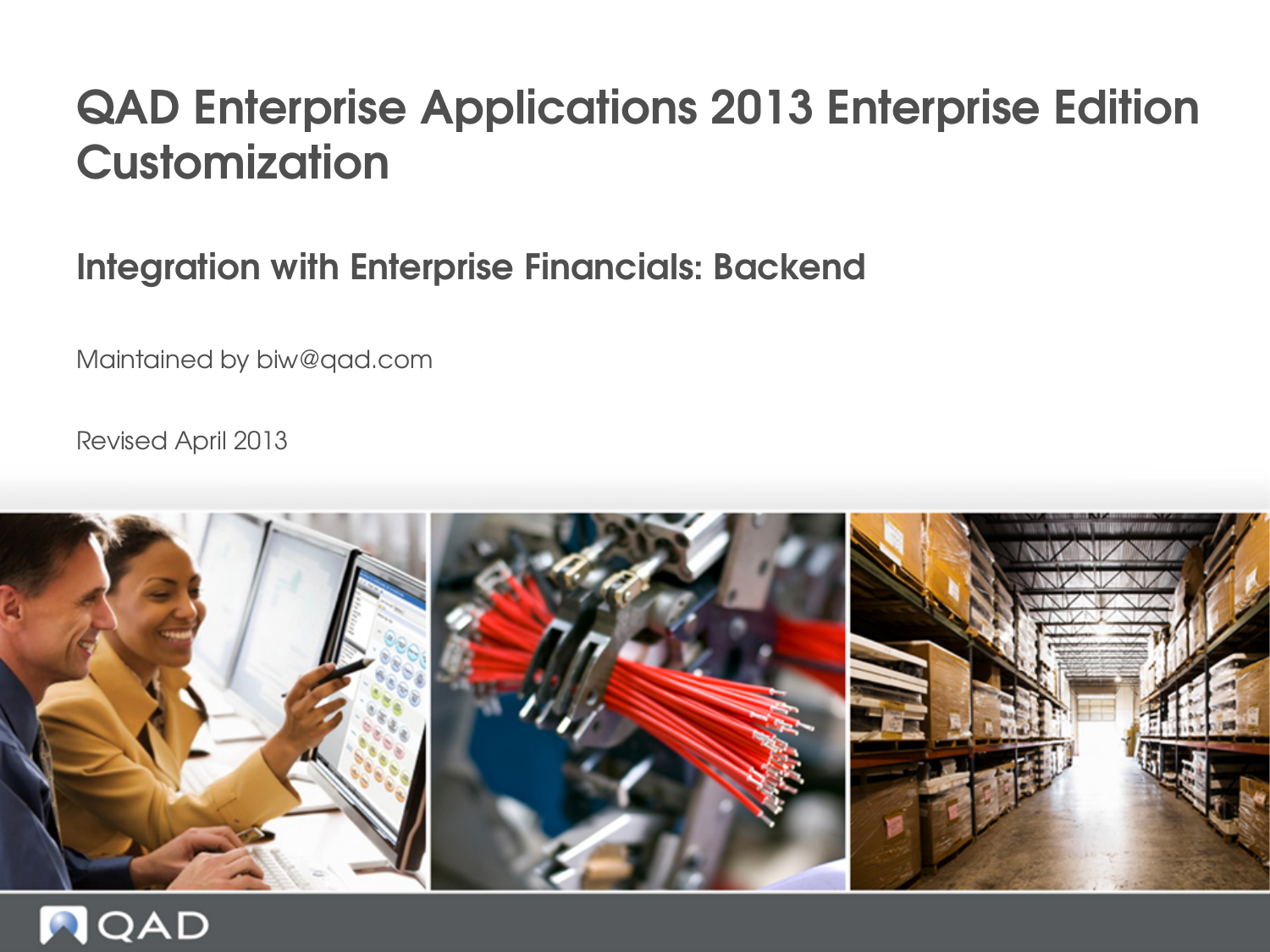

# QAD Enterprise Applications 2013 Enterprise Edition Customization
Integration with Enterprise Financials: Backend
Maintained by biw@qad.com

Revised April 2013